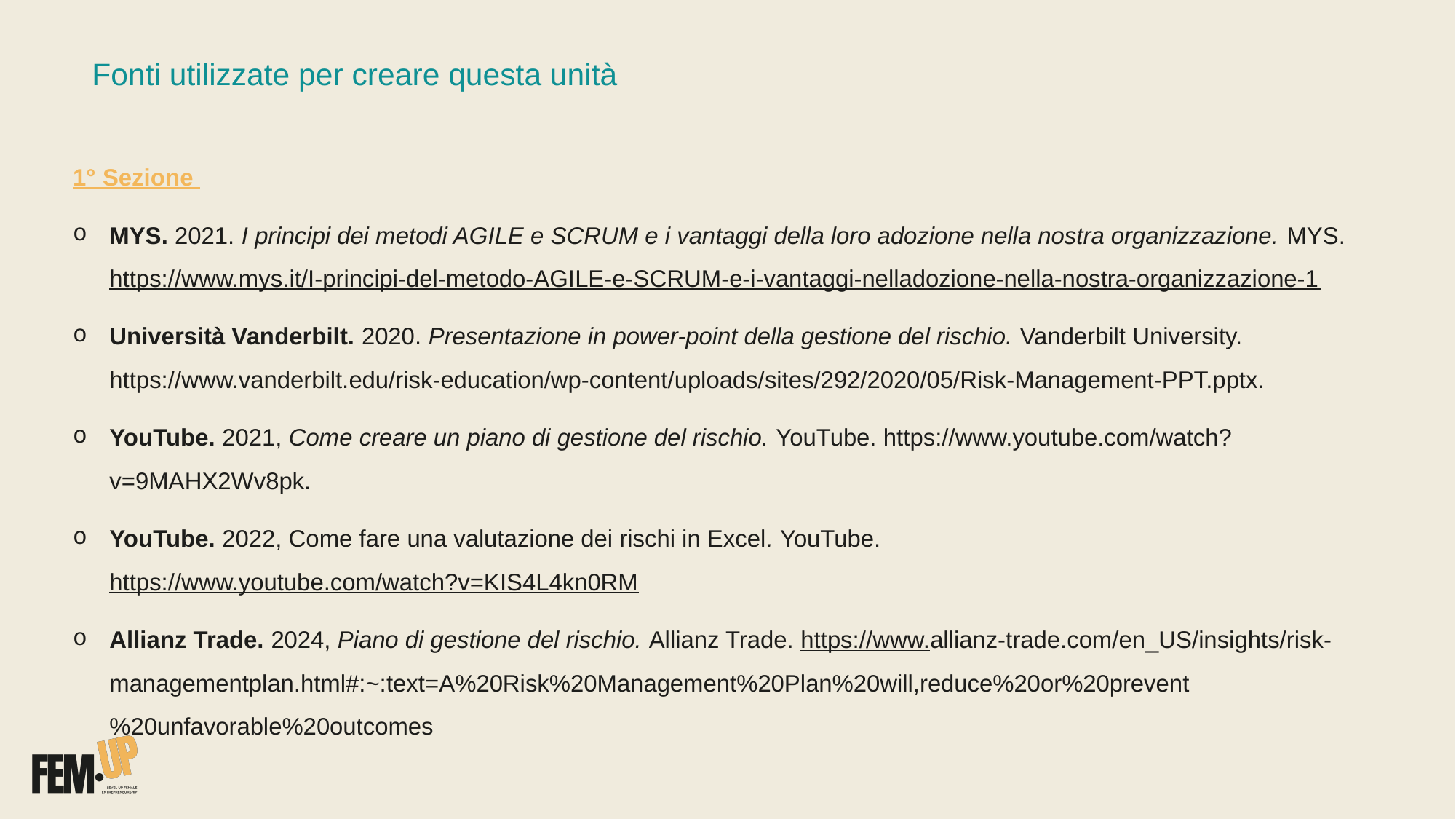

# Fonti utilizzate per creare questa unità
1° Sezione
MYS. 2021. I principi dei metodi AGILE e SCRUM e i vantaggi della loro adozione nella nostra organizzazione. MYS. https://www.mys.it/I-principi-del-metodo-AGILE-e-SCRUM-e-i-vantaggi-nelladozione-nella-nostra-organizzazione-1
Università Vanderbilt. 2020. Presentazione in power-point della gestione del rischio. Vanderbilt University. https://www.vanderbilt.edu/risk-education/wp-content/uploads/sites/292/2020/05/Risk-Management-PPT.pptx.
YouTube. 2021, Come creare un piano di gestione del rischio. YouTube. https://www.youtube.com/watch?v=9MAHX2Wv8pk.
YouTube. 2022, Come fare una valutazione dei rischi in Excel. YouTube. https://www.youtube.com/watch?v=KIS4L4kn0RM
Allianz Trade. 2024, Piano di gestione del rischio. Allianz Trade. https://www.allianz-trade.com/en_US/insights/risk-managementplan.html#:~:text=A%20Risk%20Management%20Plan%20will,reduce%20or%20prevent%20unfavorable%20outcomes